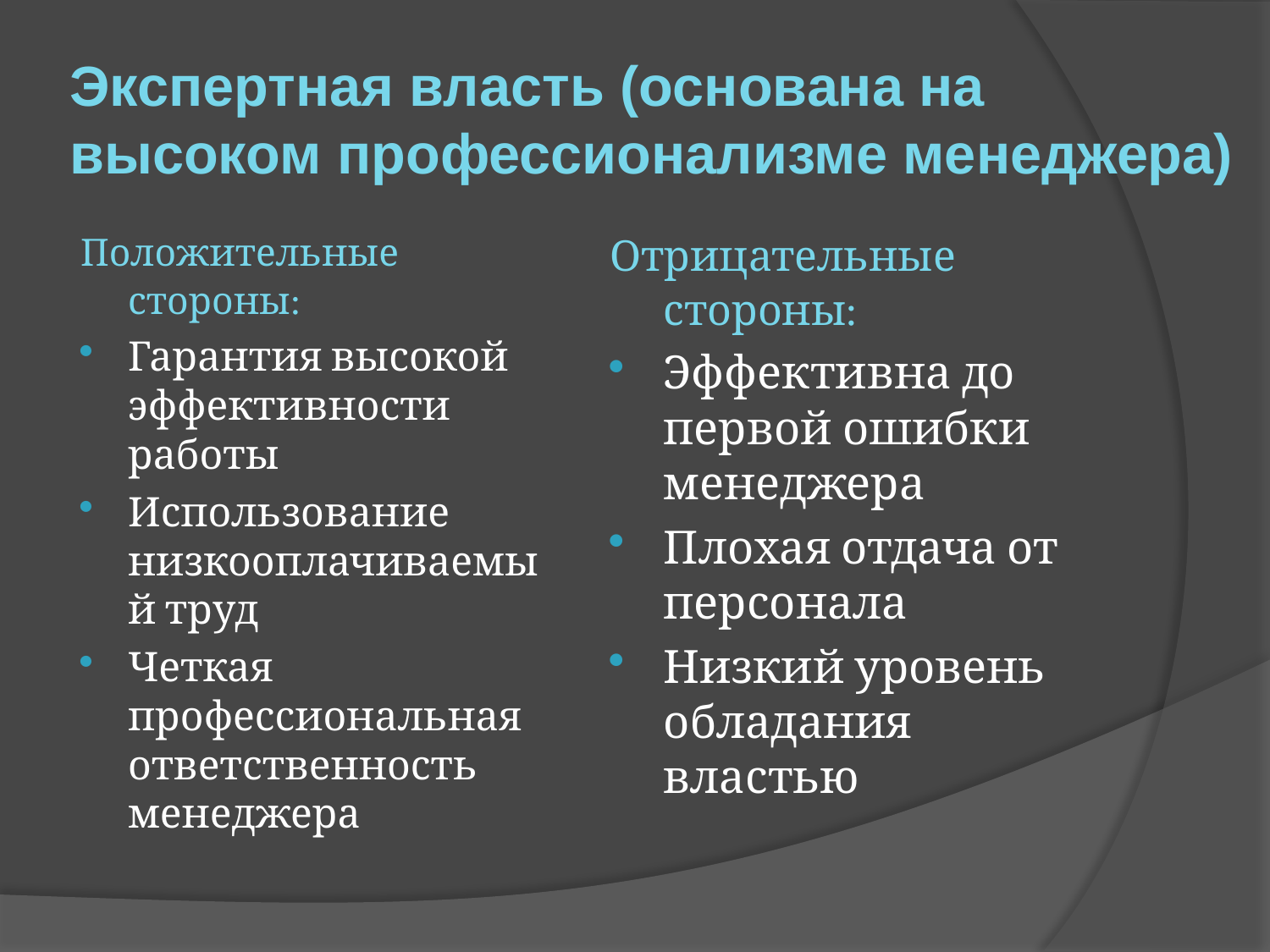

# Экспертная власть (основана на высоком профессионализме менеджера)
Положительные стороны:
Гарантия высокой эффективности работы
Использование низкооплачиваемый труд
Четкая профессиональная ответственность менеджера
Отрицательные стороны:
Эффективна до первой ошибки менеджера
Плохая отдача от персонала
Низкий уровень обладания властью